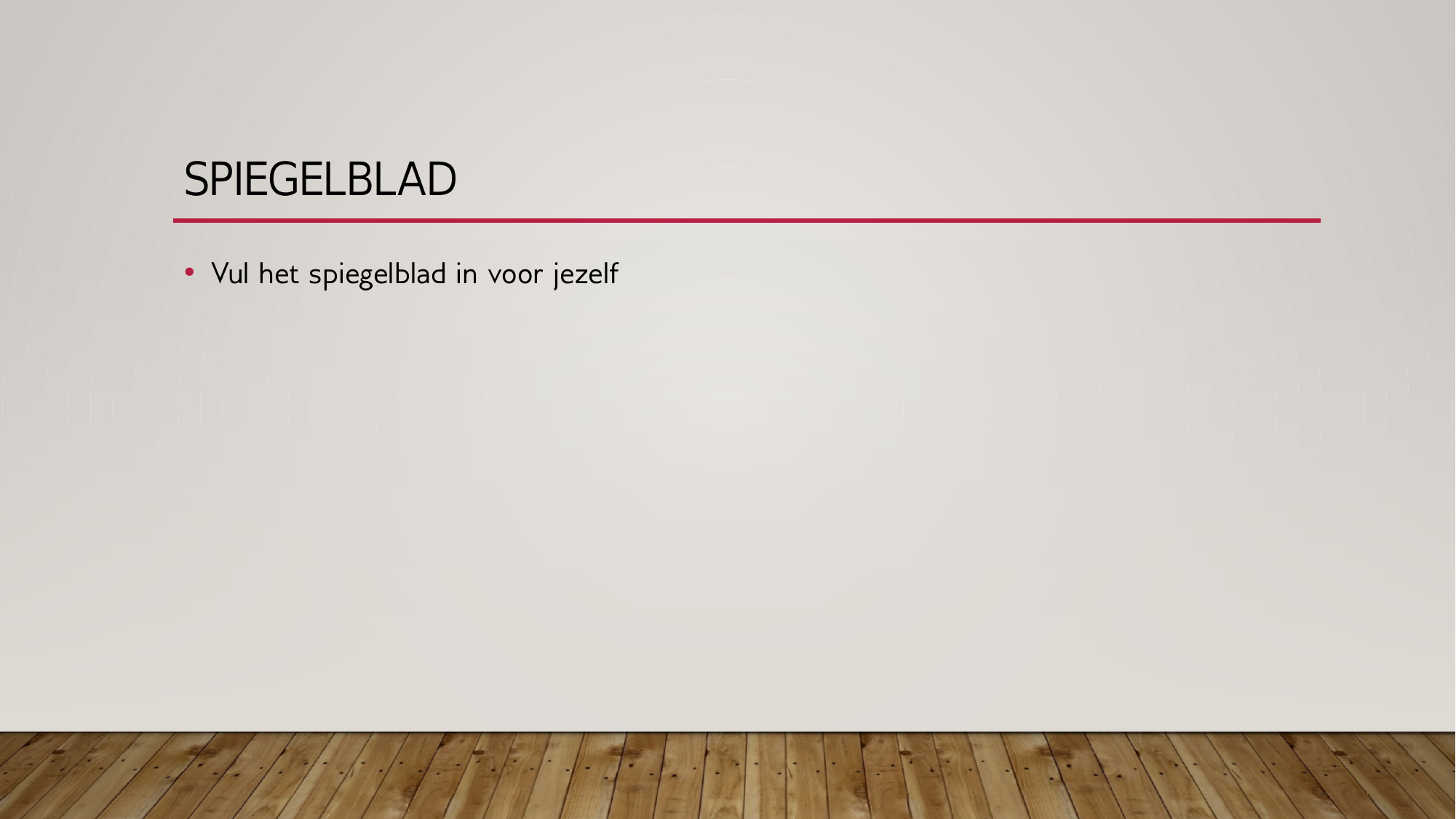

# Spiegelblad
Vul het spiegelblad in voor jezelf